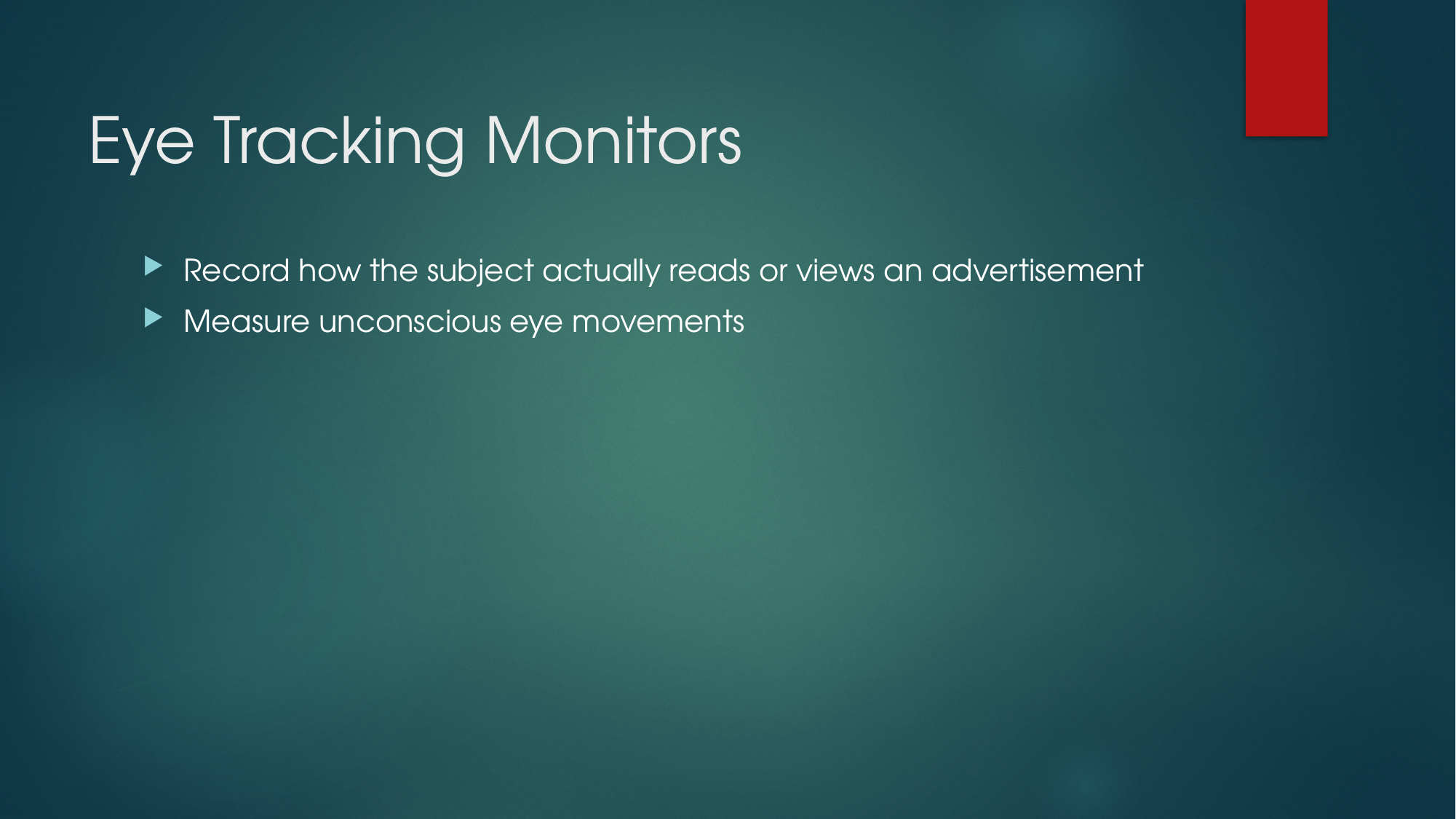

# Eye Tracking Monitors
Record how the subject actually reads or views an advertisement
Measure unconscious eye movements